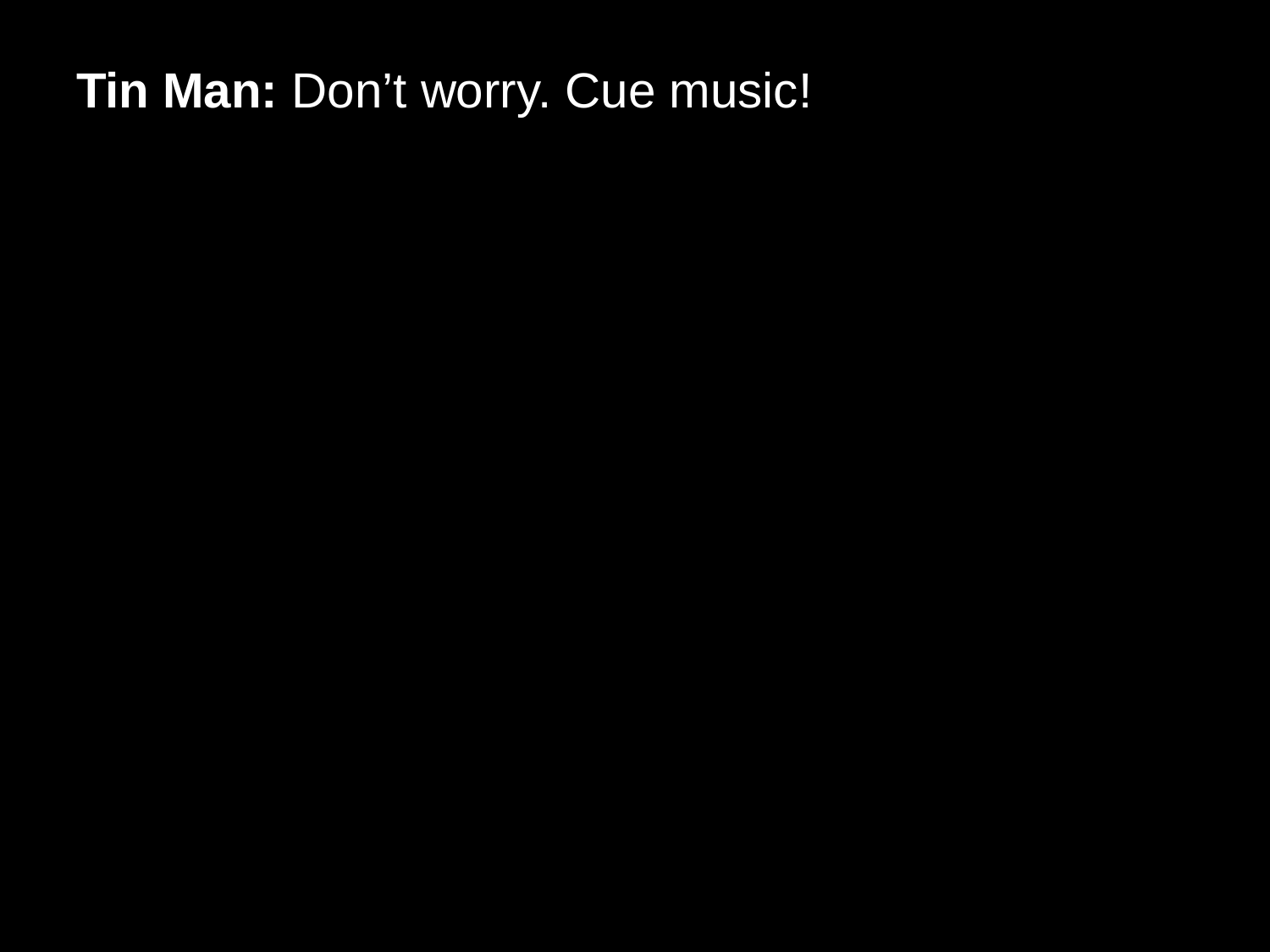

# Tin Man: Don’t worry. Cue music!